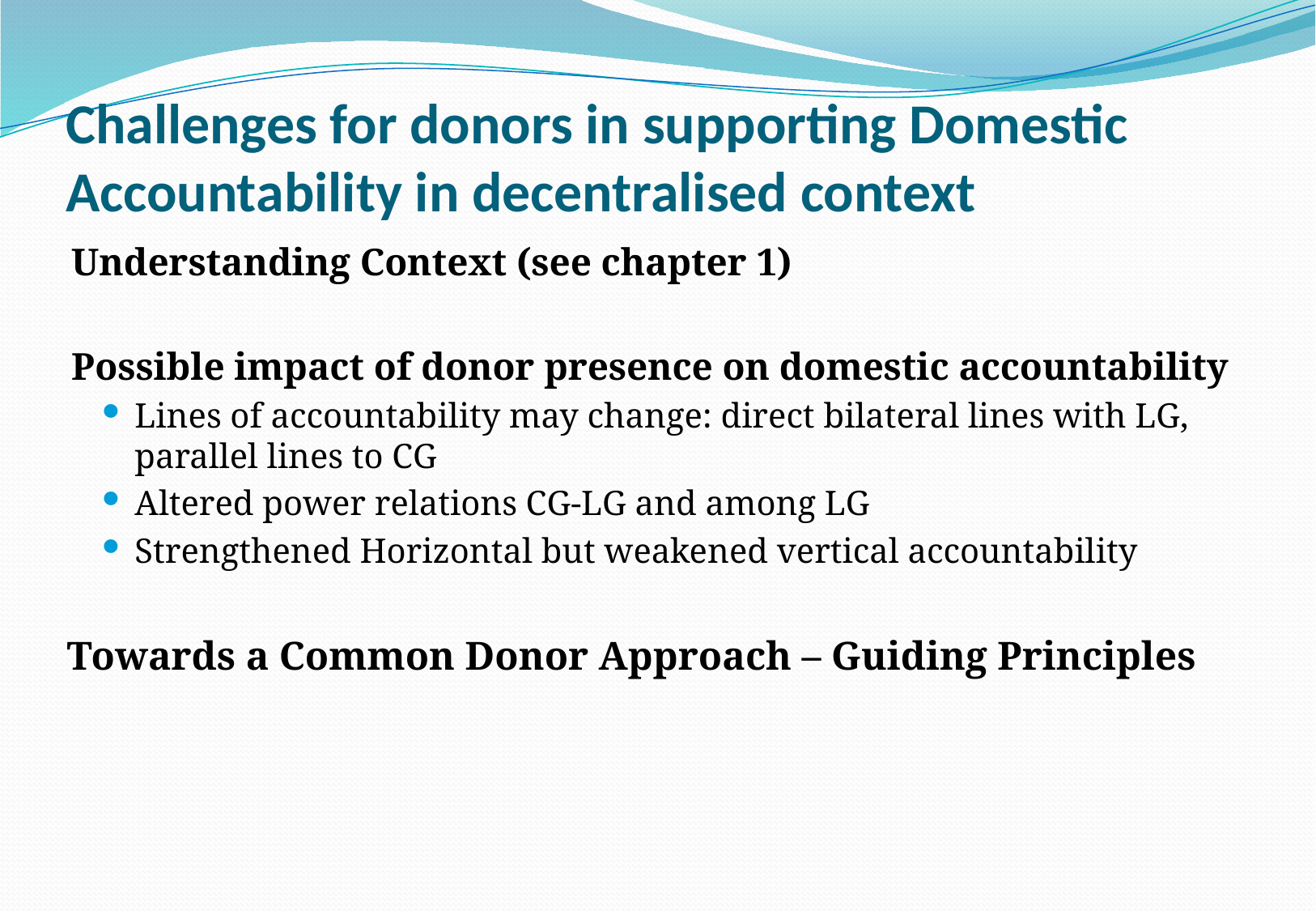

# Challenges for donors in supporting Domestic Accountability in decentralised context
Understanding Context (see chapter 1)

Possible impact of donor presence on domestic accountability
Lines of accountability may change: direct bilateral lines with LG, parallel lines to CG
Altered power relations CG-LG and among LG
Strengthened Horizontal but weakened vertical accountability

Towards a Common Donor Approach – Guiding Principles